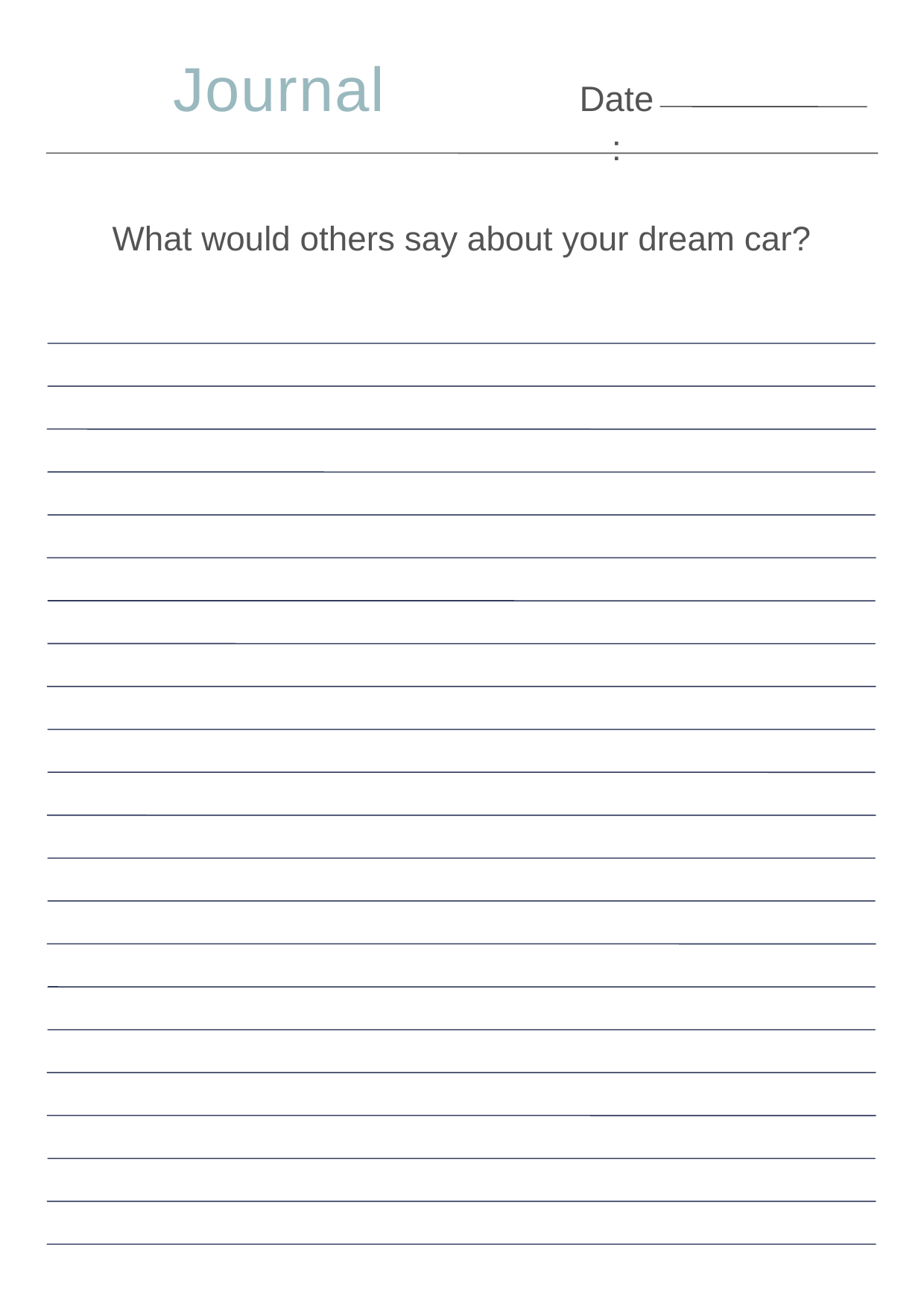

Journal
Date:

What would others say about your dream car?